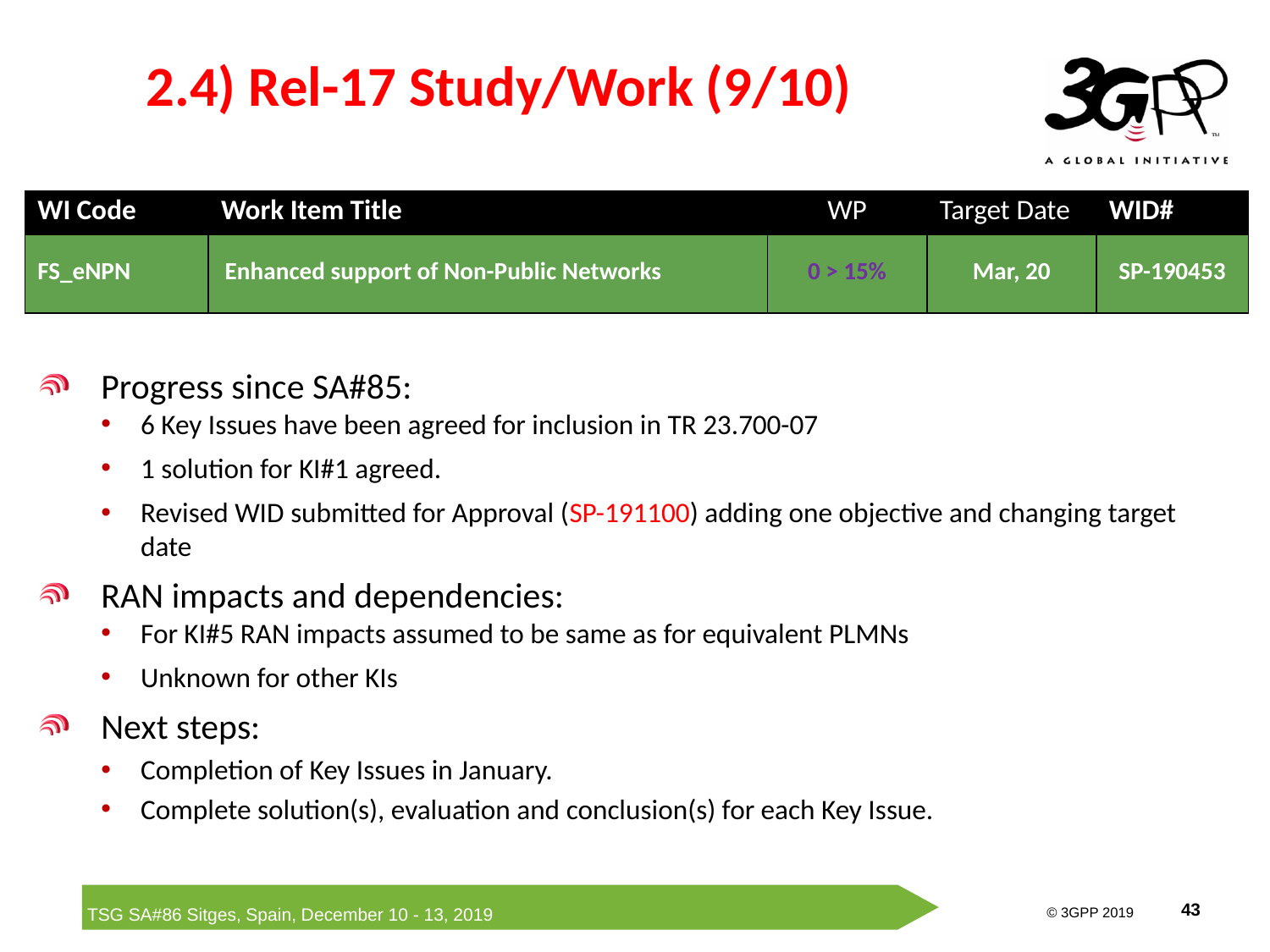

# 2.4) Rel-17 Study/Work (9/10)
| WI Code | Work Item Title | WP | Target Date | WID# |
| --- | --- | --- | --- | --- |
| FS\_eNPN | Enhanced support of Non-Public Networks | 0 > 15% | Mar, 20 | SP-190453 |
Progress since SA#85:
6 Key Issues have been agreed for inclusion in TR 23.700-07
1 solution for KI#1 agreed.
Revised WID submitted for Approval (SP-191100) adding one objective and changing target date
RAN impacts and dependencies:
For KI#5 RAN impacts assumed to be same as for equivalent PLMNs
Unknown for other KIs
Next steps:
Completion of Key Issues in January.
Complete solution(s), evaluation and conclusion(s) for each Key Issue.